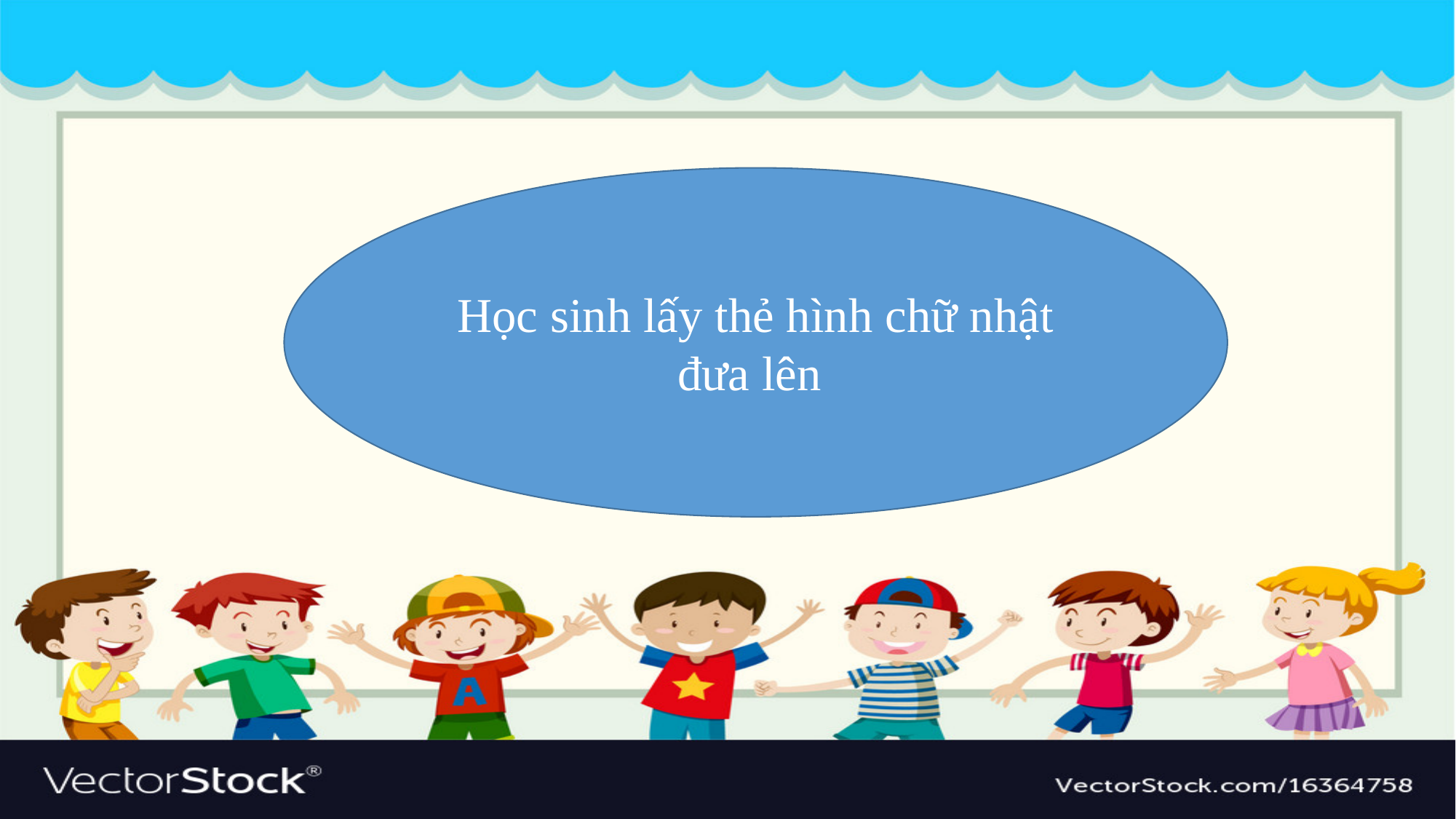

Học sinh lấy thẻ hình chữ nhật đưa lên